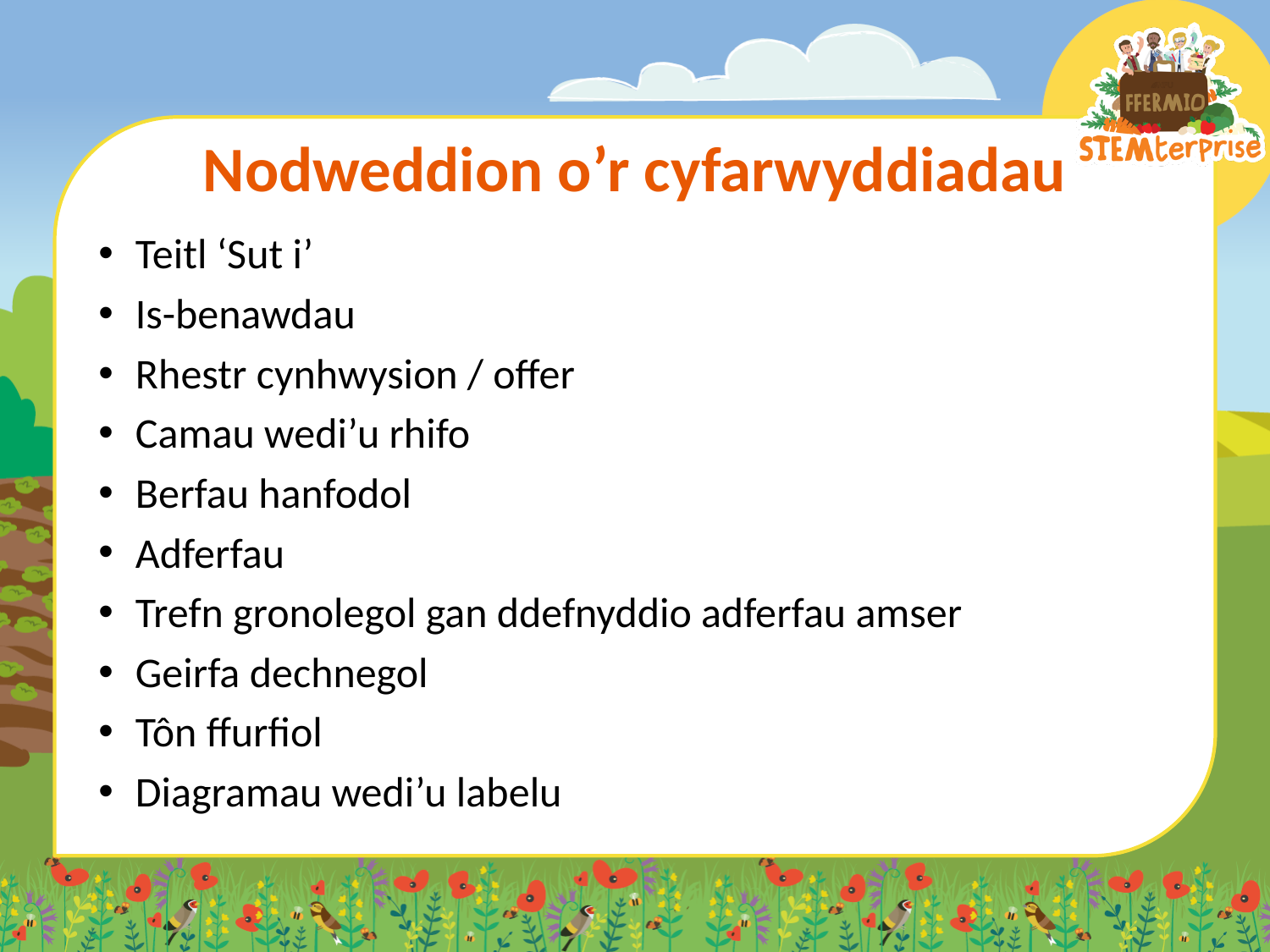

# Nodweddion o’r cyfarwyddiadau
Teitl ‘Sut i’
Is-benawdau
Rhestr cynhwysion / offer
Camau wedi’u rhifo
Berfau hanfodol
Adferfau
Trefn gronolegol gan ddefnyddio adferfau amser
Geirfa dechnegol
Tôn ffurfiol
Diagramau wedi’u labelu